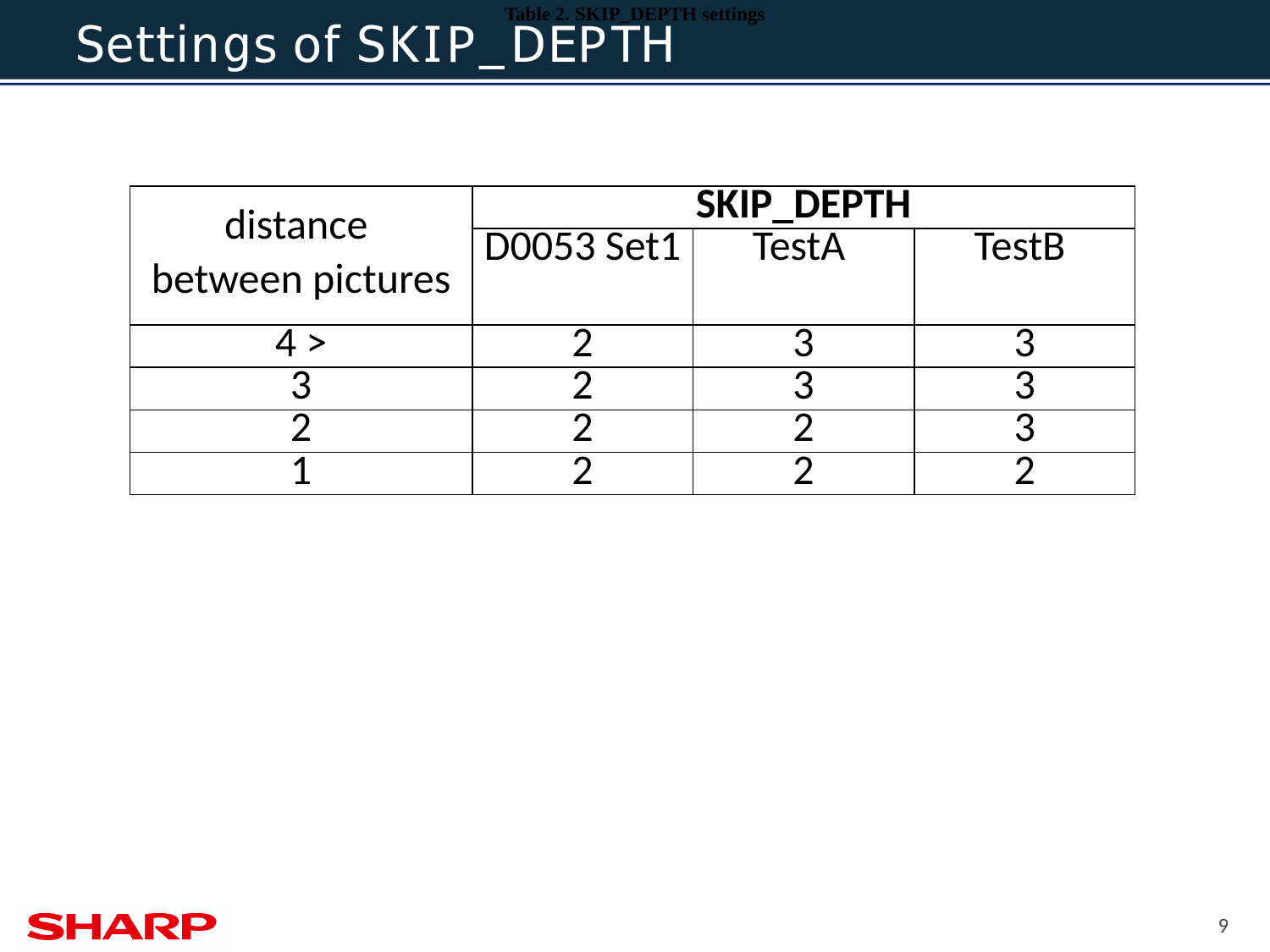

Table 2. SKIP_DEPTH settings

# Settings of SKIP_DEPTH
| distance between pictures | SKIP\_DEPTH |  |  |
| --- | --- | --- | --- |
|  | D0053 Set1 | TestA | TestB |
| 4 > | 2 | 3 | 3 |
| 3 | 2 | 3 | 3 |
| 2 | 2 | 2 | 3 |
| 1 | 2 | 2 | 2 |
9